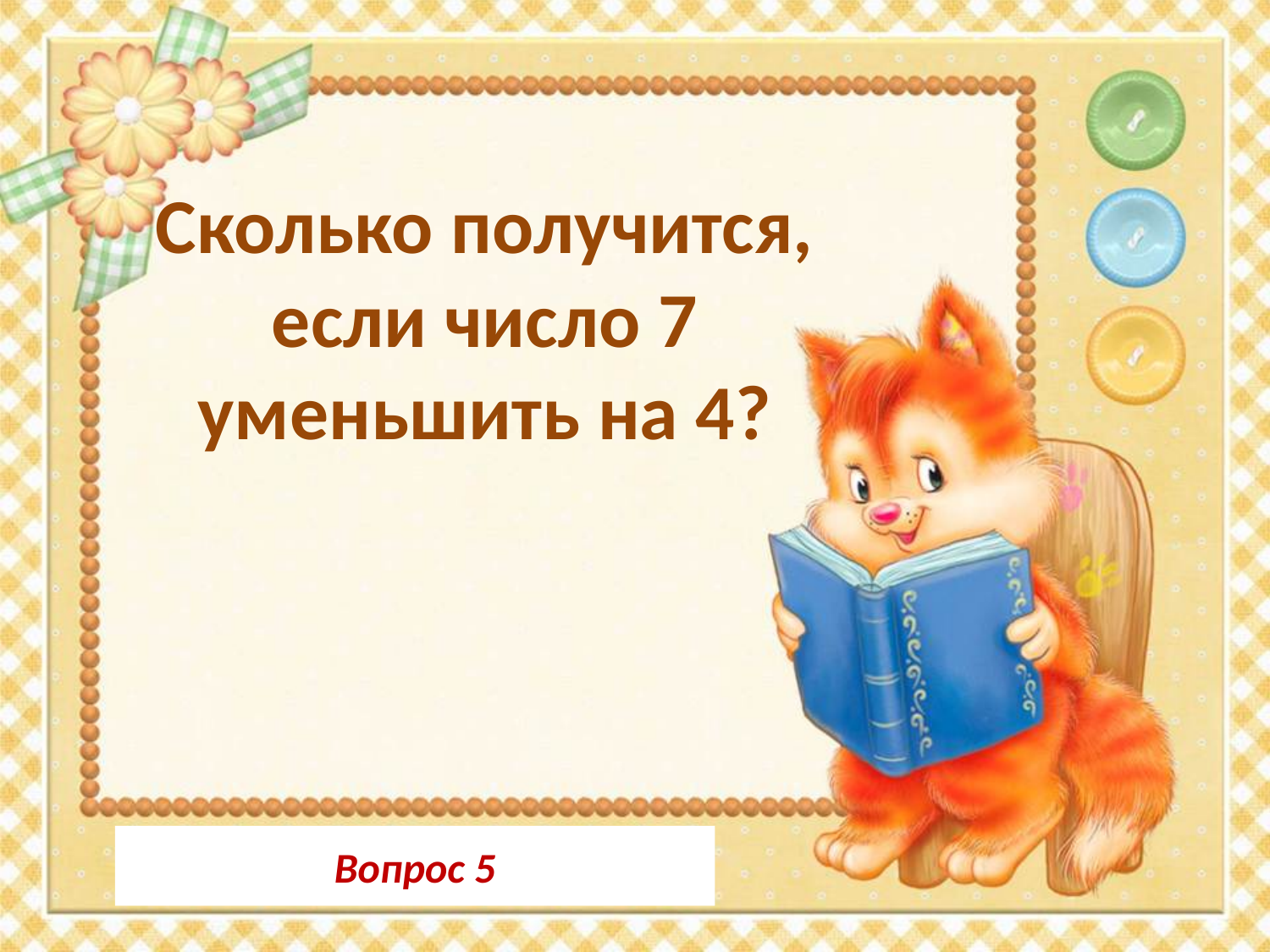

Сколько получится, если число 7 уменьшить на 4?
Вопрос 5